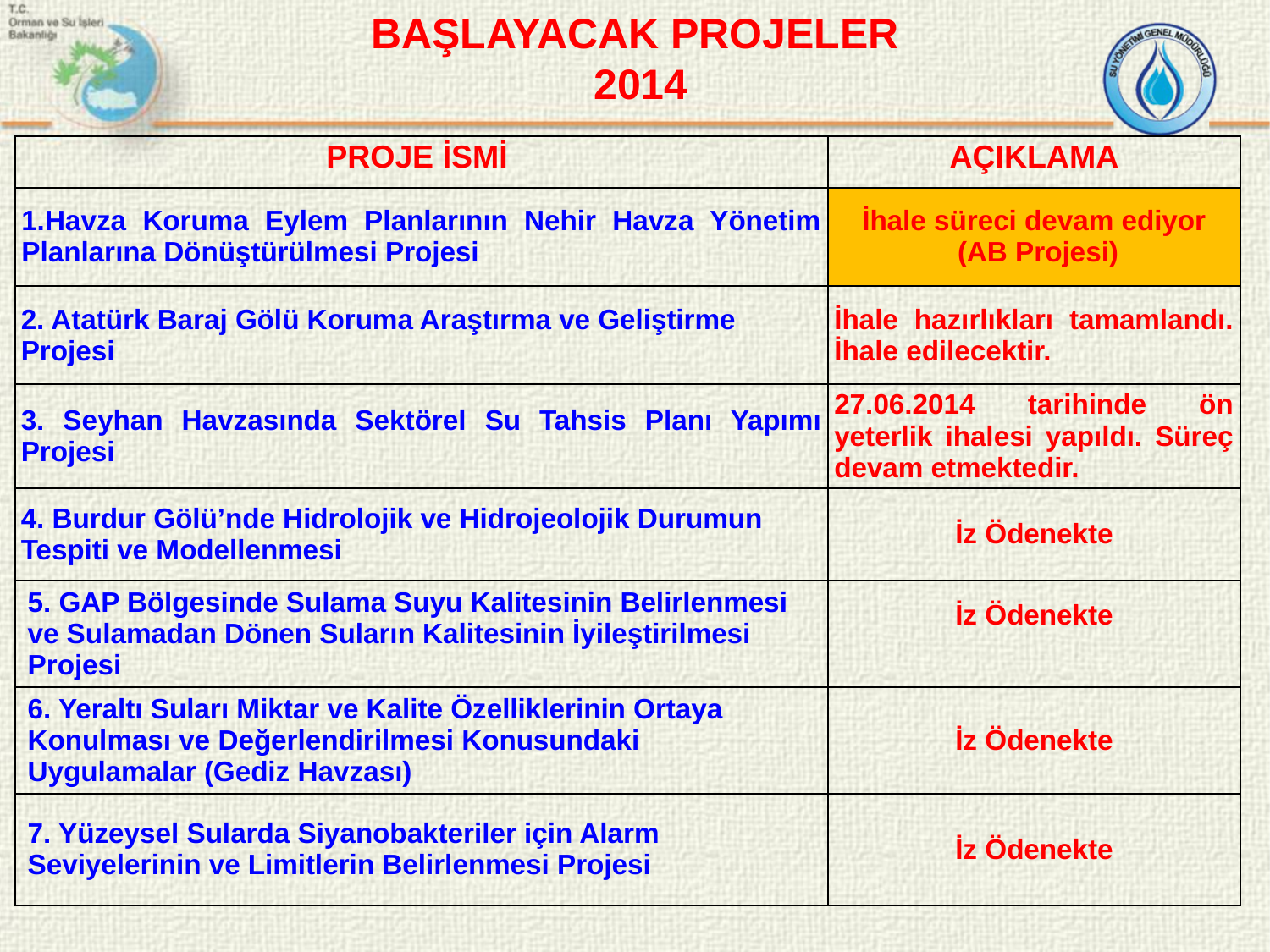

BAŞLAYACAK PROJELER
 2014
| PROJE İSMİ | AÇIKLAMA |
| --- | --- |
| 1.Havza Koruma Eylem Planlarının Nehir Havza Yönetim Planlarına Dönüştürülmesi Projesi | İhale süreci devam ediyor (AB Projesi) |
| 2. Atatürk Baraj Gölü Koruma Araştırma ve Geliştirme Projesi | İhale hazırlıkları tamamlandı. İhale edilecektir. |
| 3. Seyhan Havzasında Sektörel Su Tahsis Planı Yapımı Projesi | 27.06.2014 tarihinde ön yeterlik ihalesi yapıldı. Süreç devam etmektedir. |
| 4. Burdur Gölü’nde Hidrolojik ve Hidrojeolojik Durumun Tespiti ve Modellenmesi | İz Ödenekte |
| 5. GAP Bölgesinde Sulama Suyu Kalitesinin Belirlenmesi ve Sulamadan Dönen Suların Kalitesinin İyileştirilmesi Projesi | İz Ödenekte |
| 6. Yeraltı Suları Miktar ve Kalite Özelliklerinin Ortaya Konulması ve Değerlendirilmesi Konusundaki Uygulamalar (Gediz Havzası) | İz Ödenekte |
| 7. Yüzeysel Sularda Siyanobakteriler için Alarm Seviyelerinin ve Limitlerin Belirlenmesi Projesi | İz Ödenekte |